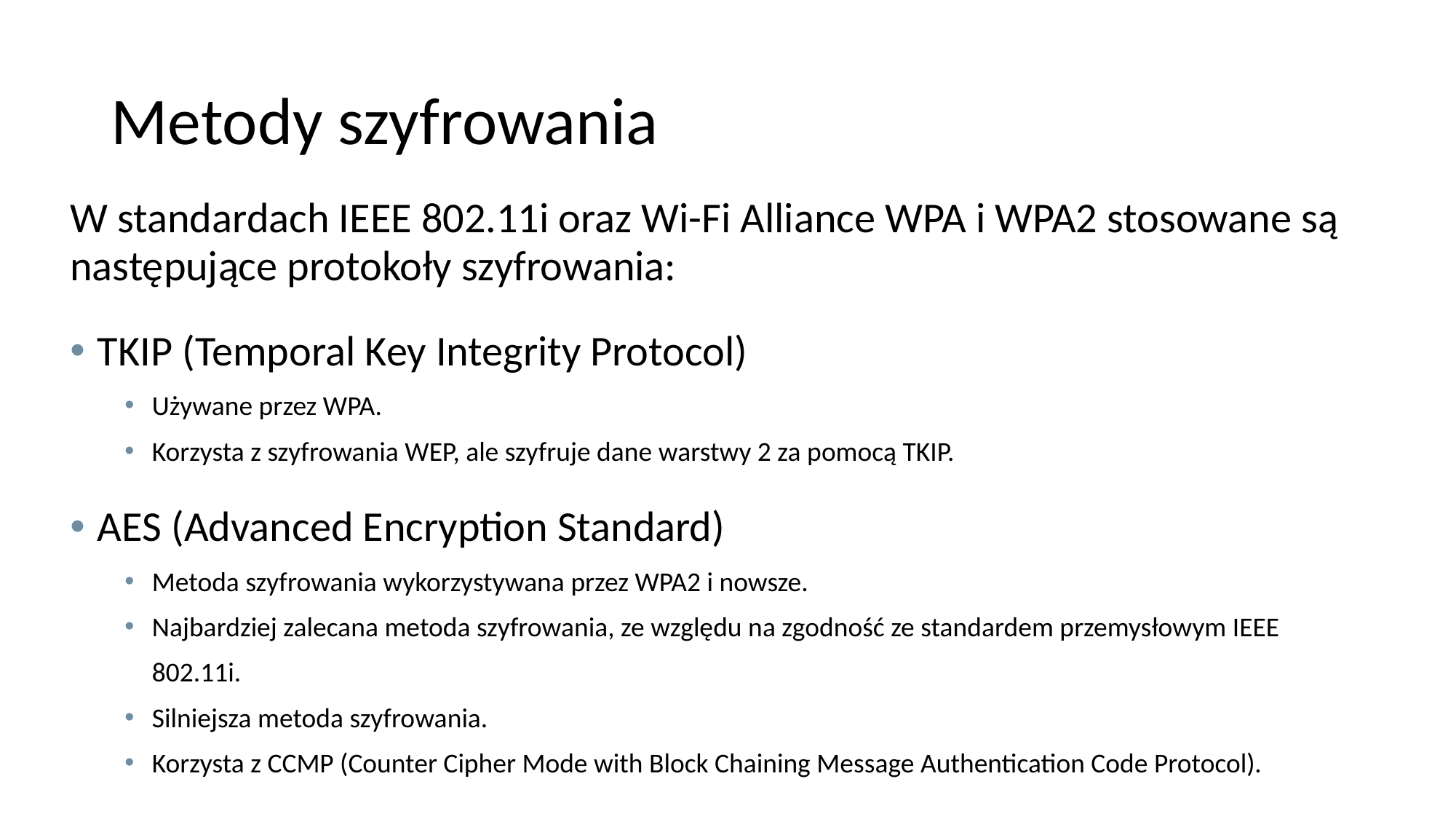

# Metody szyfrowania
W standardach IEEE 802.11i oraz Wi-Fi Alliance WPA i WPA2 stosowane są następujące protokoły szyfrowania:
TKIP (Temporal Key Integrity Protocol)
Używane przez WPA.
Korzysta z szyfrowania WEP, ale szyfruje dane warstwy 2 za pomocą TKIP.
AES (Advanced Encryption Standard)
Metoda szyfrowania wykorzystywana przez WPA2 i nowsze.
Najbardziej zalecana metoda szyfrowania, ze względu na zgodność ze standardem przemysłowym IEEE 802.11i.
Silniejsza metoda szyfrowania.
Korzysta z CCMP (Counter Cipher Mode with Block Chaining Message Authentication Code Protocol).